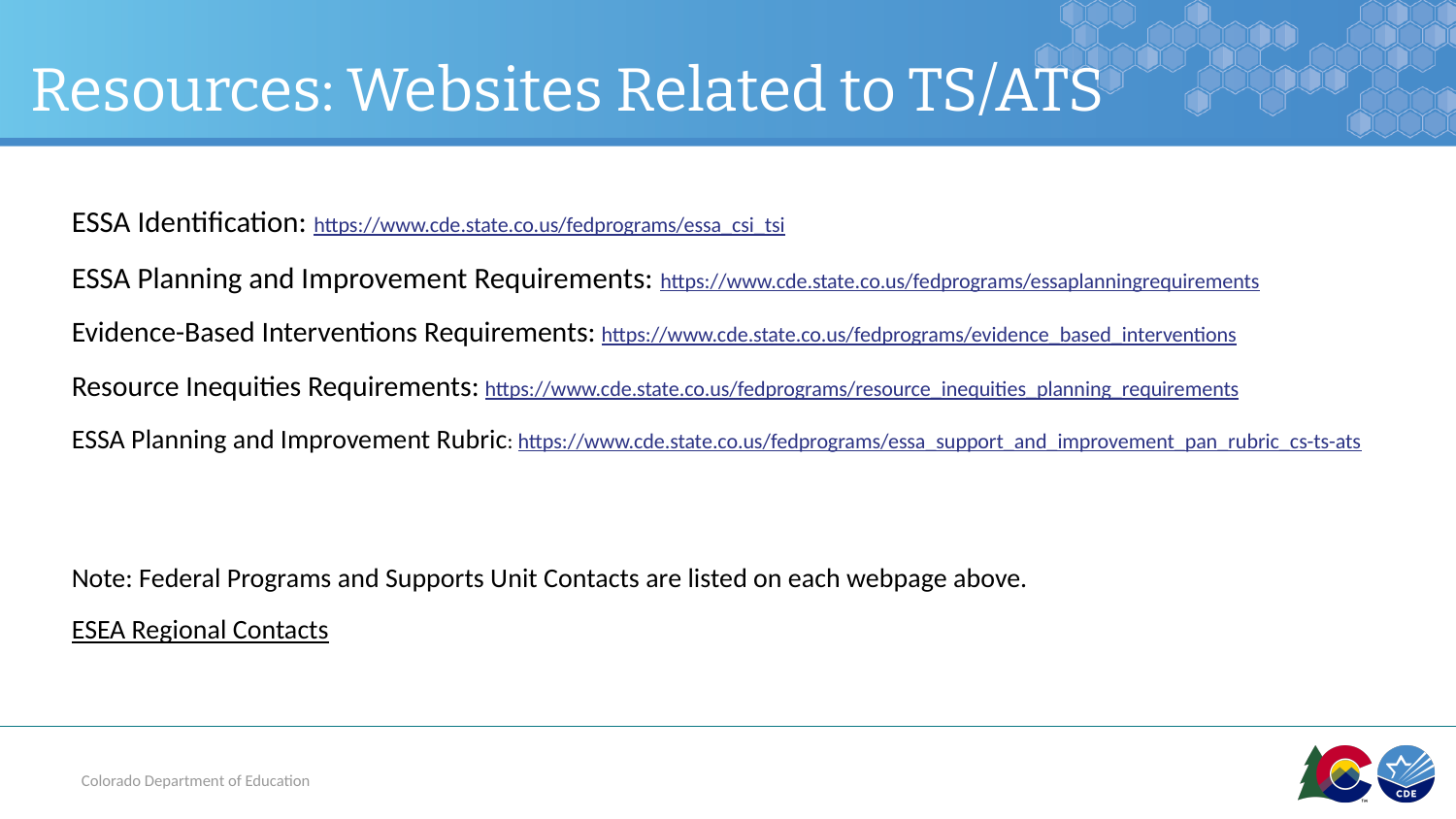

# Resources: Websites Related to TS/ATS
ESSA Identification: https://www.cde.state.co.us/fedprograms/essa_csi_tsi
ESSA Planning and Improvement Requirements: https://www.cde.state.co.us/fedprograms/essaplanningrequirements
Evidence-Based Interventions Requirements: https://www.cde.state.co.us/fedprograms/evidence_based_interventions
Resource Inequities Requirements: https://www.cde.state.co.us/fedprograms/resource_inequities_planning_requirements
ESSA Planning and Improvement Rubric: https://www.cde.state.co.us/fedprograms/essa_support_and_improvement_pan_rubric_cs-ts-ats

Note: Federal Programs and Supports Unit Contacts are listed on each webpage above.
ESEA Regional Contacts